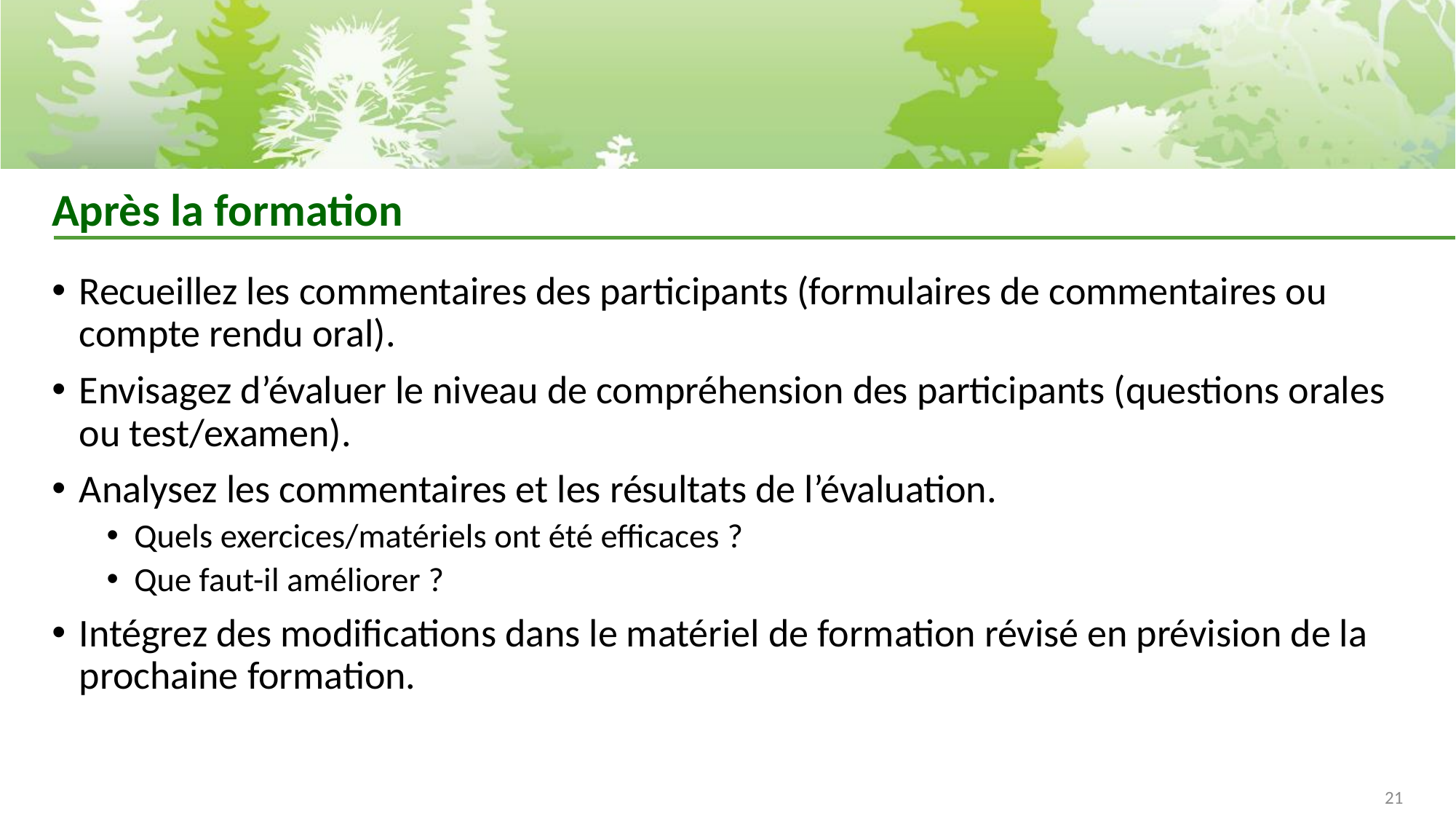

# Après la formation
Recueillez les commentaires des participants (formulaires de commentaires ou compte rendu oral).
Envisagez d’évaluer le niveau de compréhension des participants (questions orales ou test/examen).
Analysez les commentaires et les résultats de l’évaluation.
Quels exercices/matériels ont été efficaces ?
Que faut-il améliorer ?
Intégrez des modifications dans le matériel de formation révisé en prévision de la prochaine formation.

21